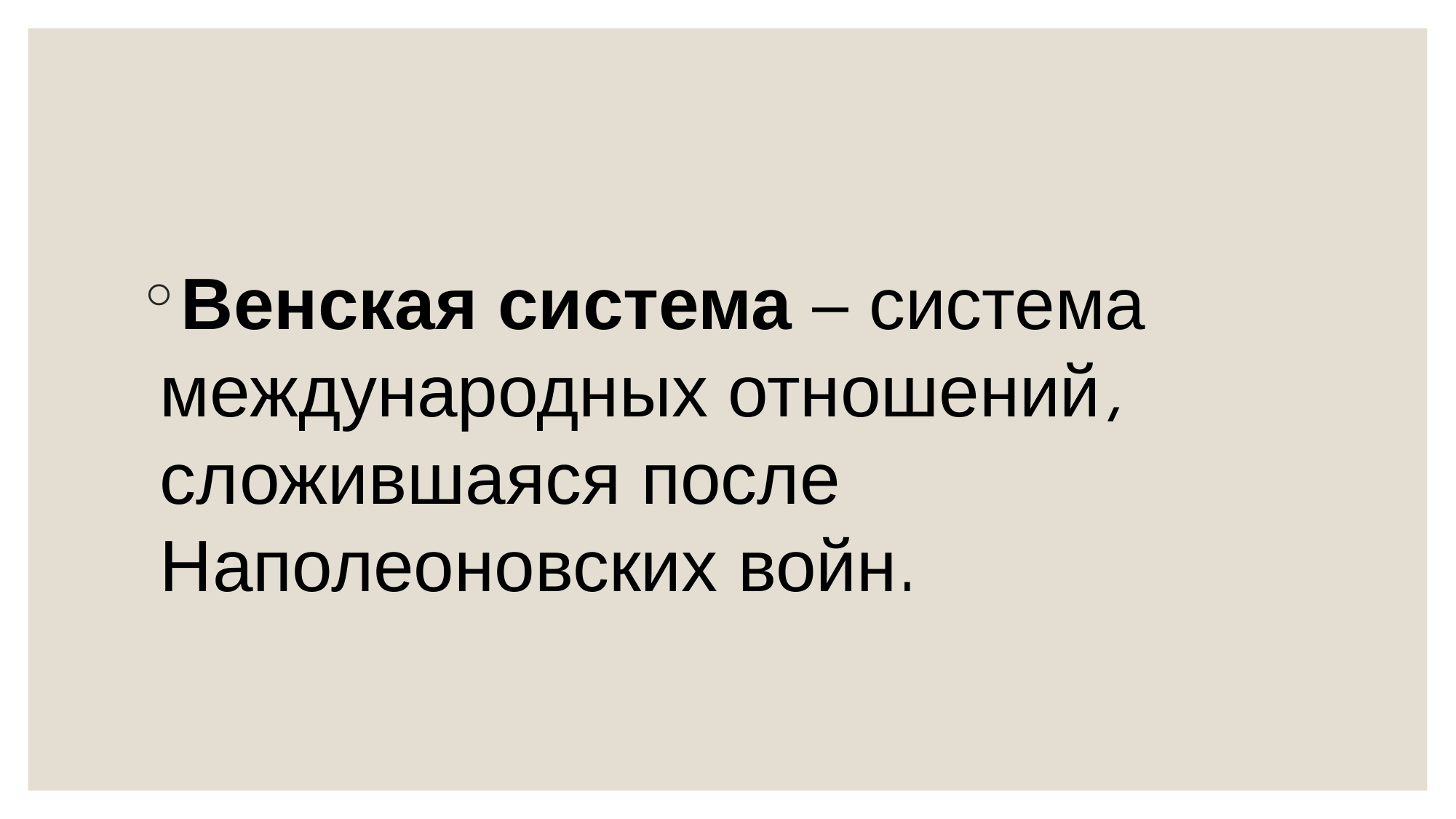

#
Венская система – система международных отношений, сложившаяся после Наполеоновских войн.